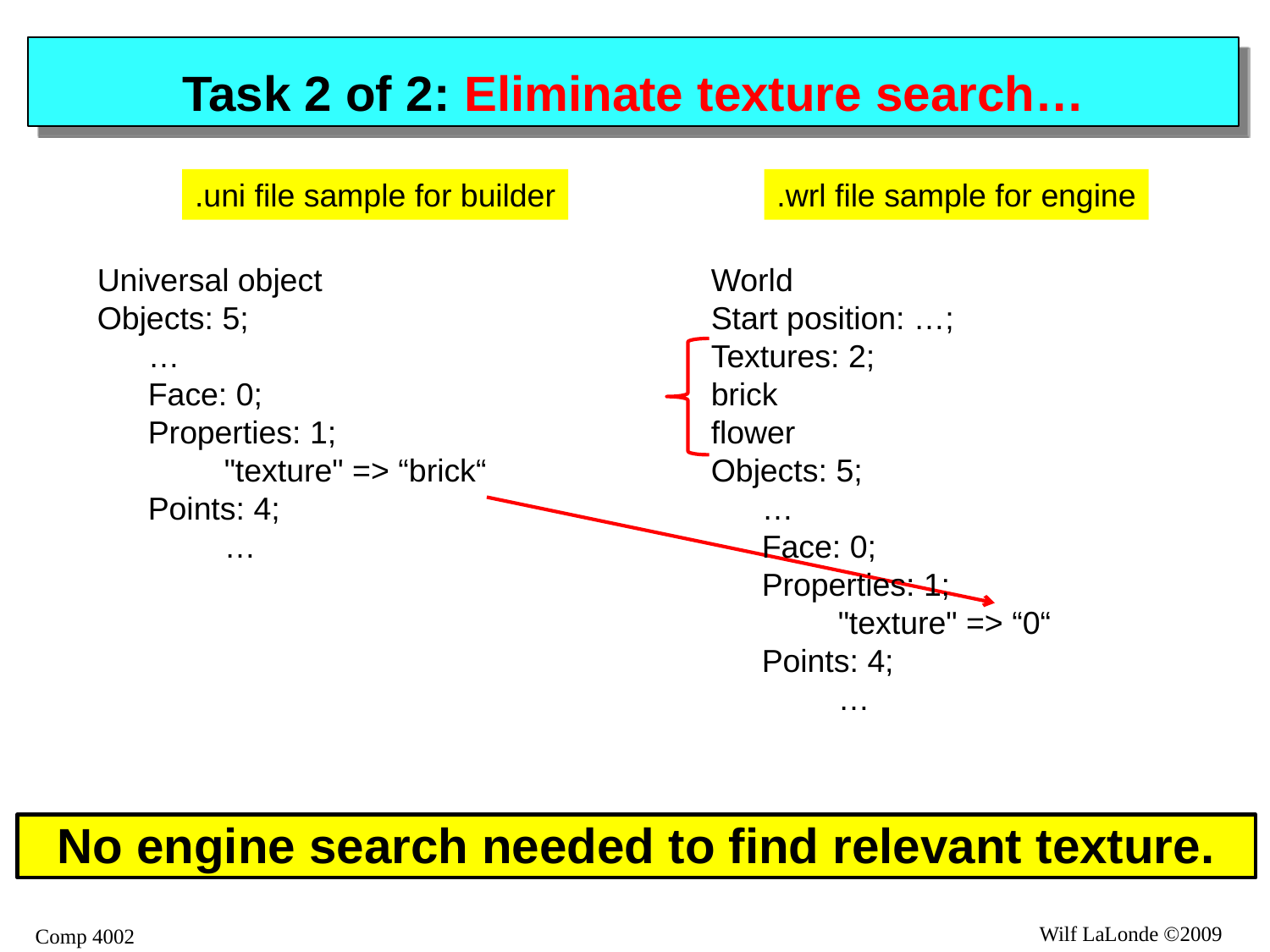

# Task 2 of 2: Eliminate texture search…
.uni file sample for builder
.wrl file sample for engine
Universal object
Objects: 5;
	…
	Face: 0;
	Properties: 1;
		"texture" => “brick“
	Points: 4;
		…
World
Start position: …;
Textures: 2;
brick
flower
Objects: 5;
	…
	Face: 0;
	Properties: 1;
		"texture" => “0“
	Points: 4;
		…

No engine search needed to find relevant texture.